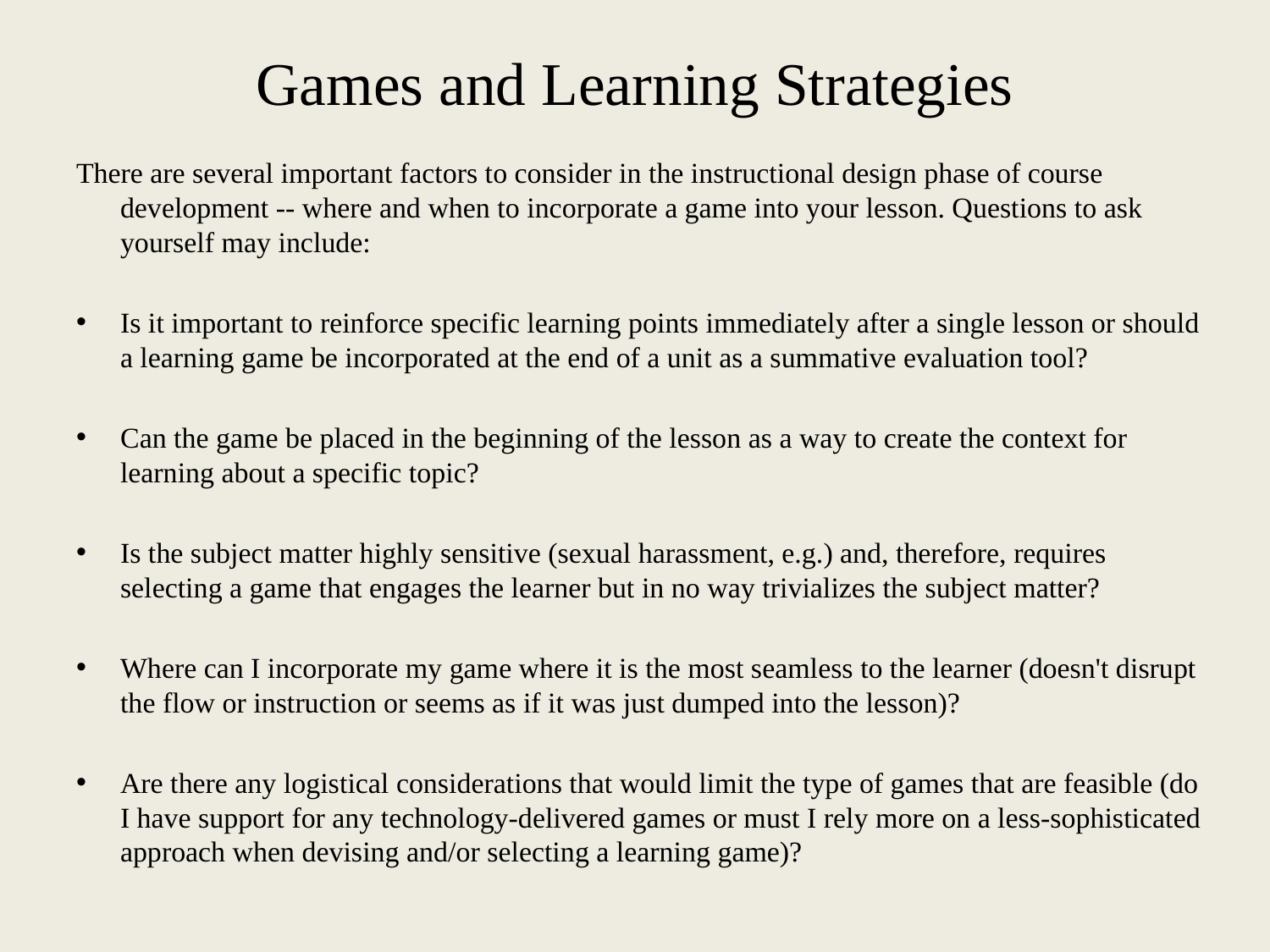

# Games and Learning Strategies
There are several important factors to consider in the instructional design phase of course development -- where and when to incorporate a game into your lesson. Questions to ask yourself may include:

Is it important to reinforce specific learning points immediately after a single lesson or should a learning game be incorporated at the end of a unit as a summative evaluation tool?

Can the game be placed in the beginning of the lesson as a way to create the context for learning about a specific topic?

Is the subject matter highly sensitive (sexual harassment, e.g.) and, therefore, requires selecting a game that engages the learner but in no way trivializes the subject matter?

Where can I incorporate my game where it is the most seamless to the learner (doesn't disrupt the flow or instruction or seems as if it was just dumped into the lesson)?

Are there any logistical considerations that would limit the type of games that are feasible (do I have support for any technology-delivered games or must I rely more on a less-sophisticated approach when devising and/or selecting a learning game)?